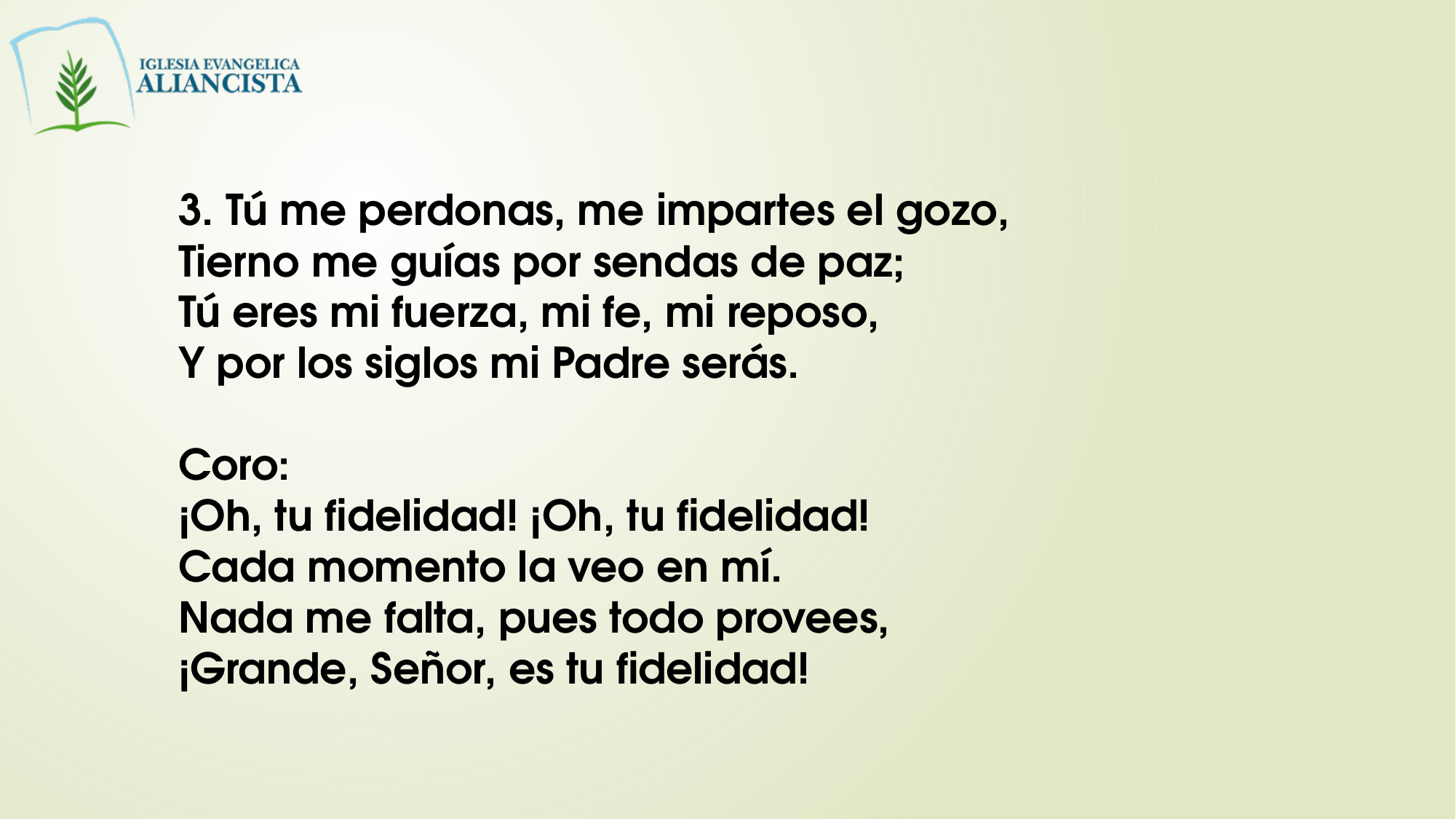

3. Tú me perdonas, me impartes el gozo,
Tierno me guías por sendas de paz;
Tú eres mi fuerza, mi fe, mi reposo,
Y por los siglos mi Padre serás.

Coro:
¡Oh, tu fidelidad! ¡Oh, tu fidelidad!
Cada momento la veo en mí.
Nada me falta, pues todo provees,
¡Grande, Señor, es tu fidelidad!